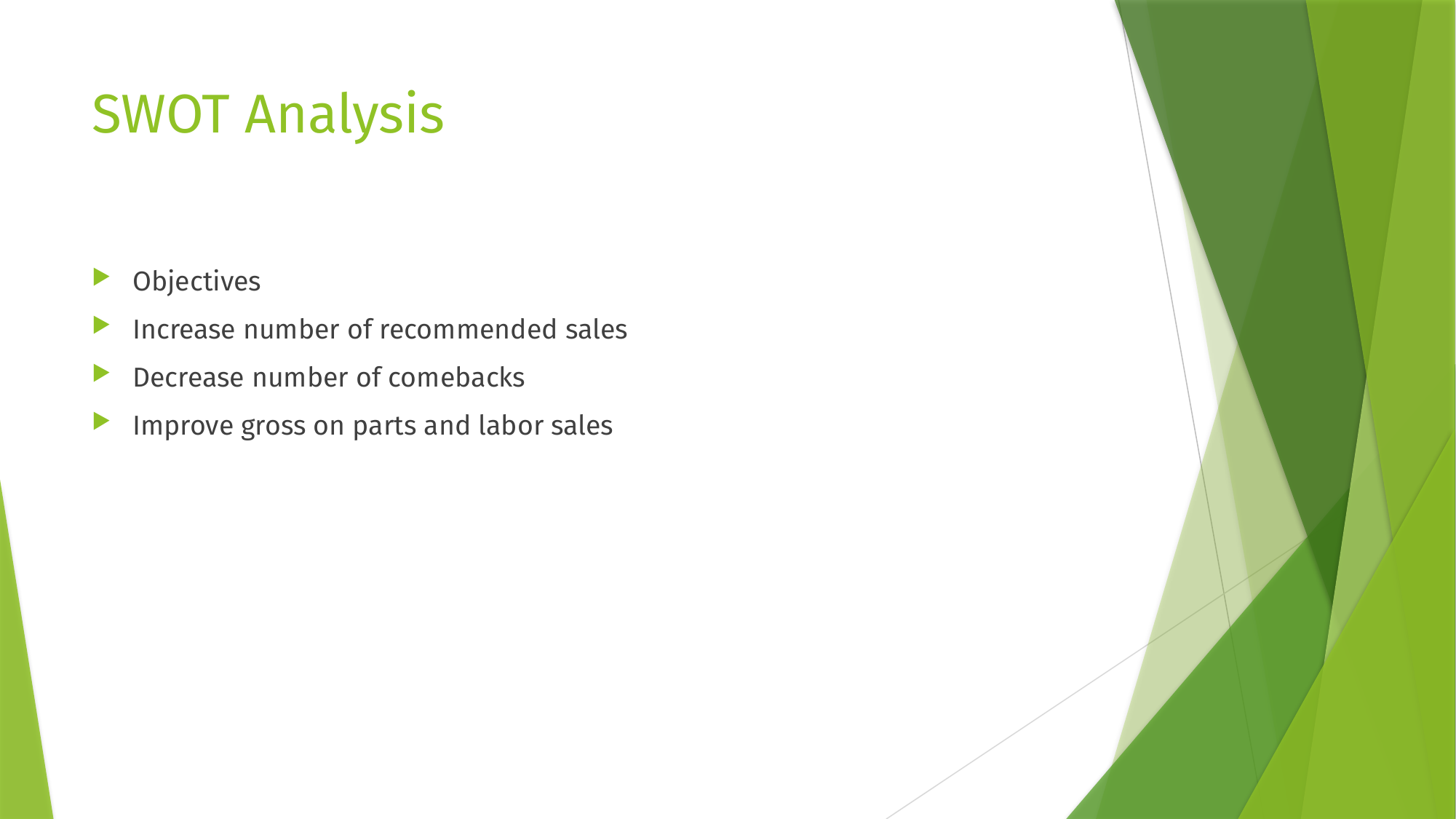

# SWOT Analysis
Objectives
Increase number of recommended sales
Decrease number of comebacks
Improve gross on parts and labor sales